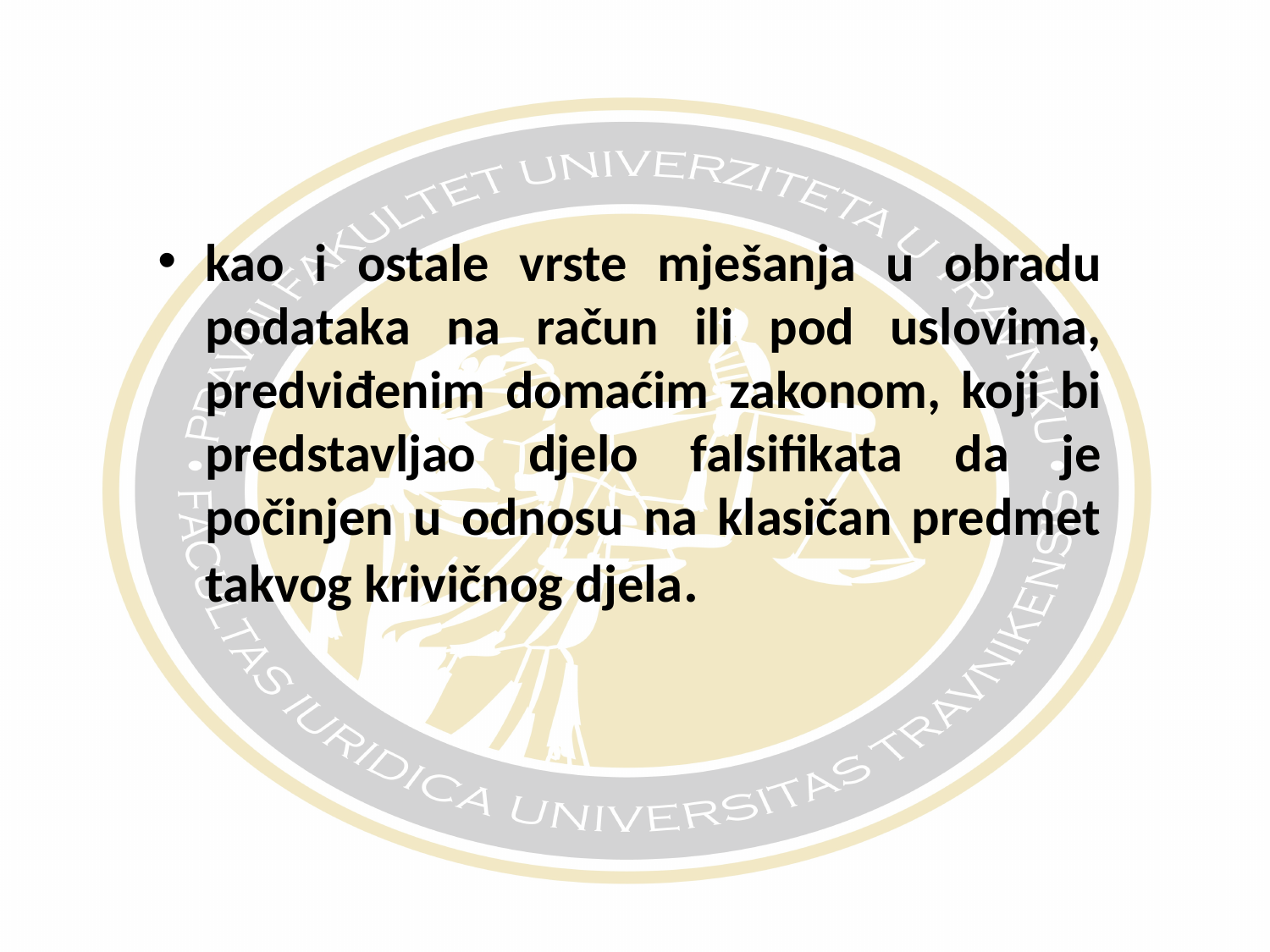

#
kao i ostale vrste mješanja u obradu podataka na račun ili pod uslovima, predviđenim domaćim zakonom, koji bi predstavljao djelo falsifikata da je počinjen u odnosu na klasičan predmet takvog krivičnog djela.